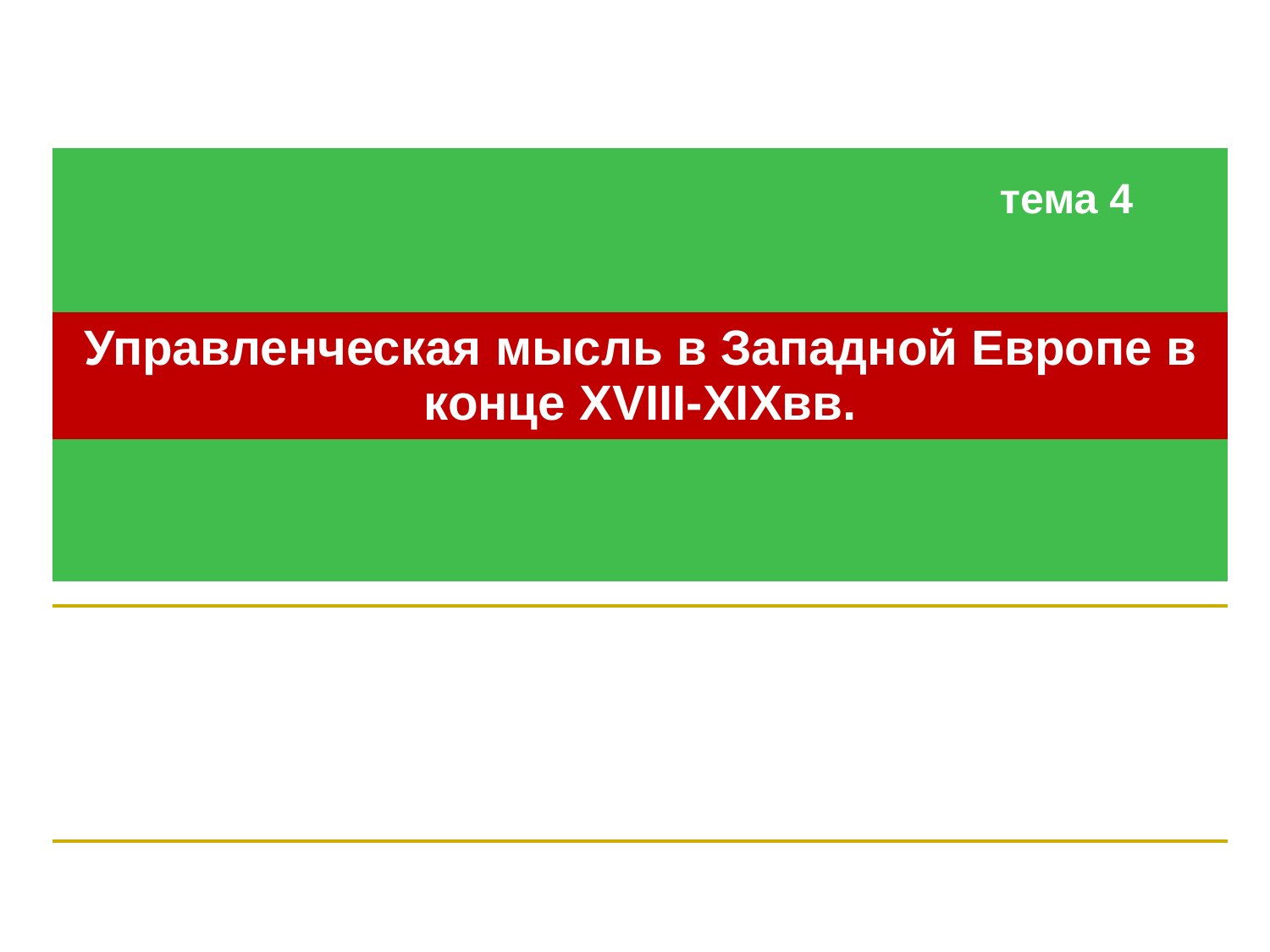

| тема 4 |
| --- |
| Управленческая мысль в Западной Европе в конце XVIII-XIXвв. |
|  |
|  |
|  |
|  |